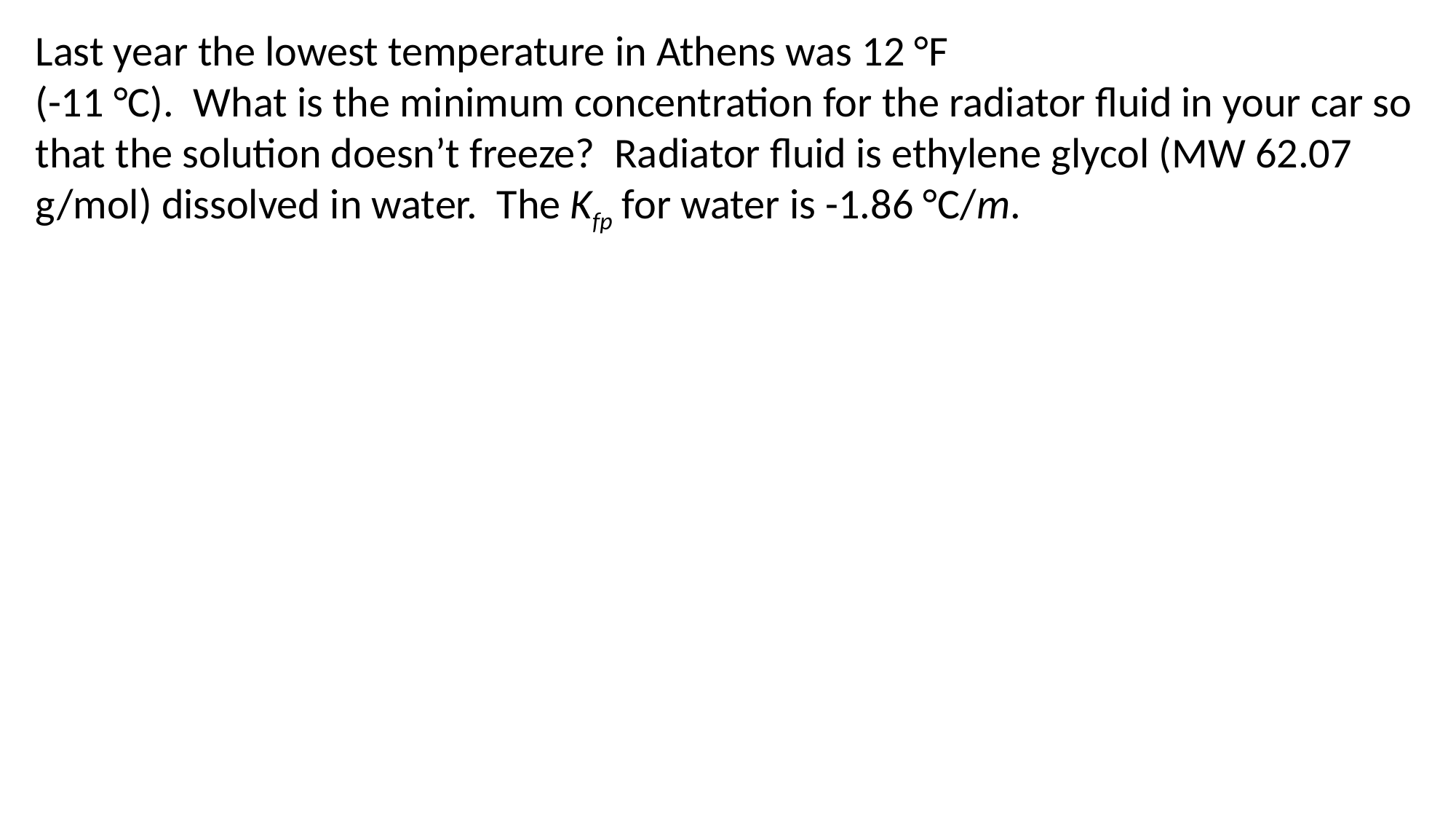

Last year the lowest temperature in Athens was 12 °F
(-11 °C).  What is the minimum concentration for the radiator fluid in your car so that the solution doesn’t freeze?  Radiator fluid is ethylene glycol (MW 62.07 g/mol) dissolved in water.  The Kfp for water is -1.86 °C/m.